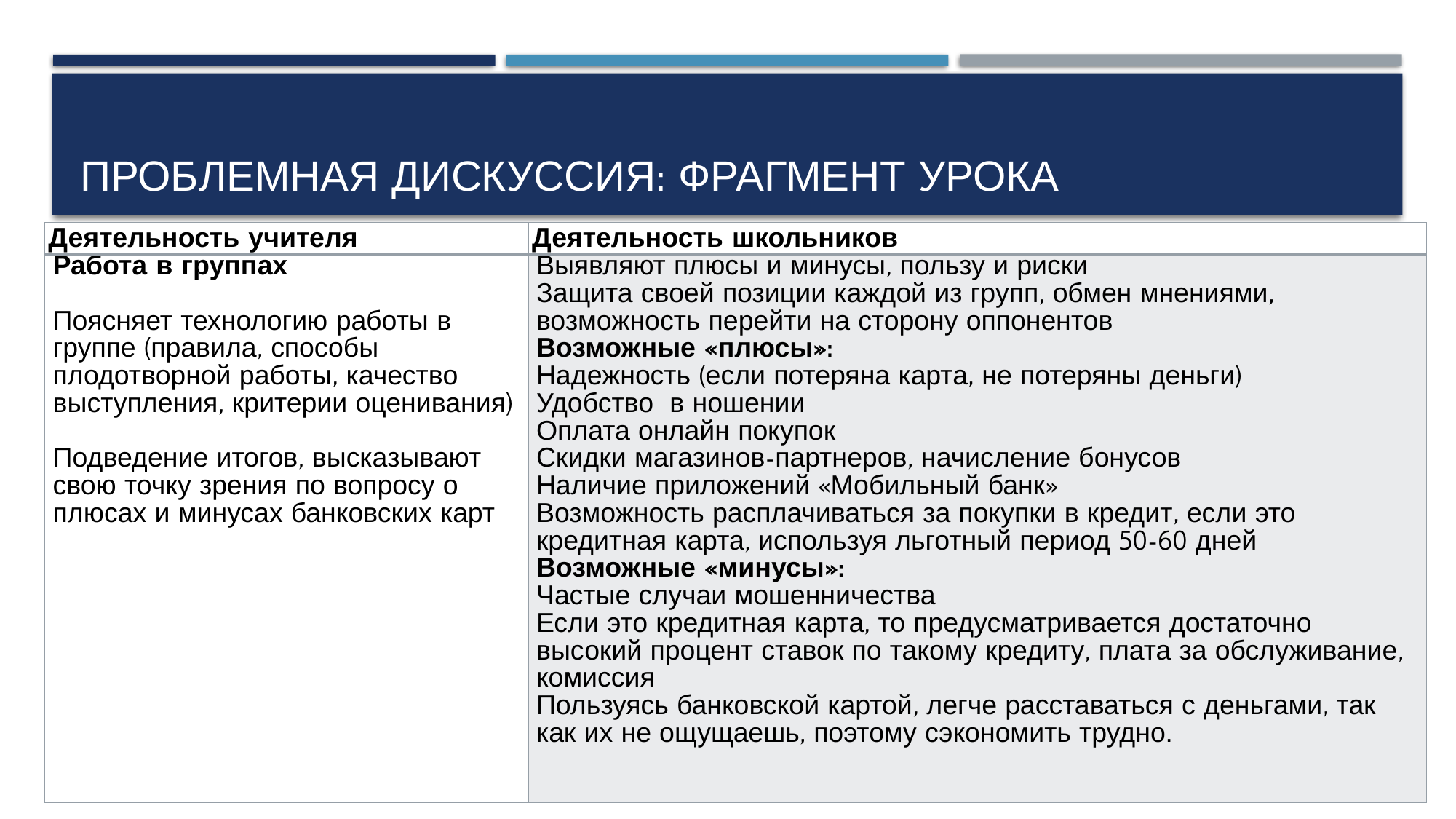

# ПРОБЛЕМНАЯ ДИСКУССИЯ: ФРАГМЕНТ УРОКА
| Деятельность учителя | Деятельность школьников |
| --- | --- |
| Работа в группах   Поясняет технологию работы в группе (правила, способы плодотворной работы, качество выступления, критерии оценивания)   Подведение итогов, высказывают свою точку зрения по вопросу о плюсах и минусах банковских карт | Выявляют плюсы и минусы, пользу и риски Защита своей позиции каждой из групп, обмен мнениями, возможность перейти на сторону оппонентов Возможные «плюсы»: Надежность (если потеряна карта, не потеряны деньги) Удобство в ношении Оплата онлайн покупок Скидки магазинов-партнеров, начисление бонусов Наличие приложений «Мобильный банк» Возможность расплачиваться за покупки в кредит, если это кредитная карта, используя льготный период 50-60 дней Возможные «минусы»: Частые случаи мошенничества Если это кредитная карта, то предусматривается достаточно высокий процент ставок по такому кредиту, плата за обслуживание, комиссия Пользуясь банковской картой, легче расставаться с деньгами, так как их не ощущаешь, поэтому сэкономить трудно. |